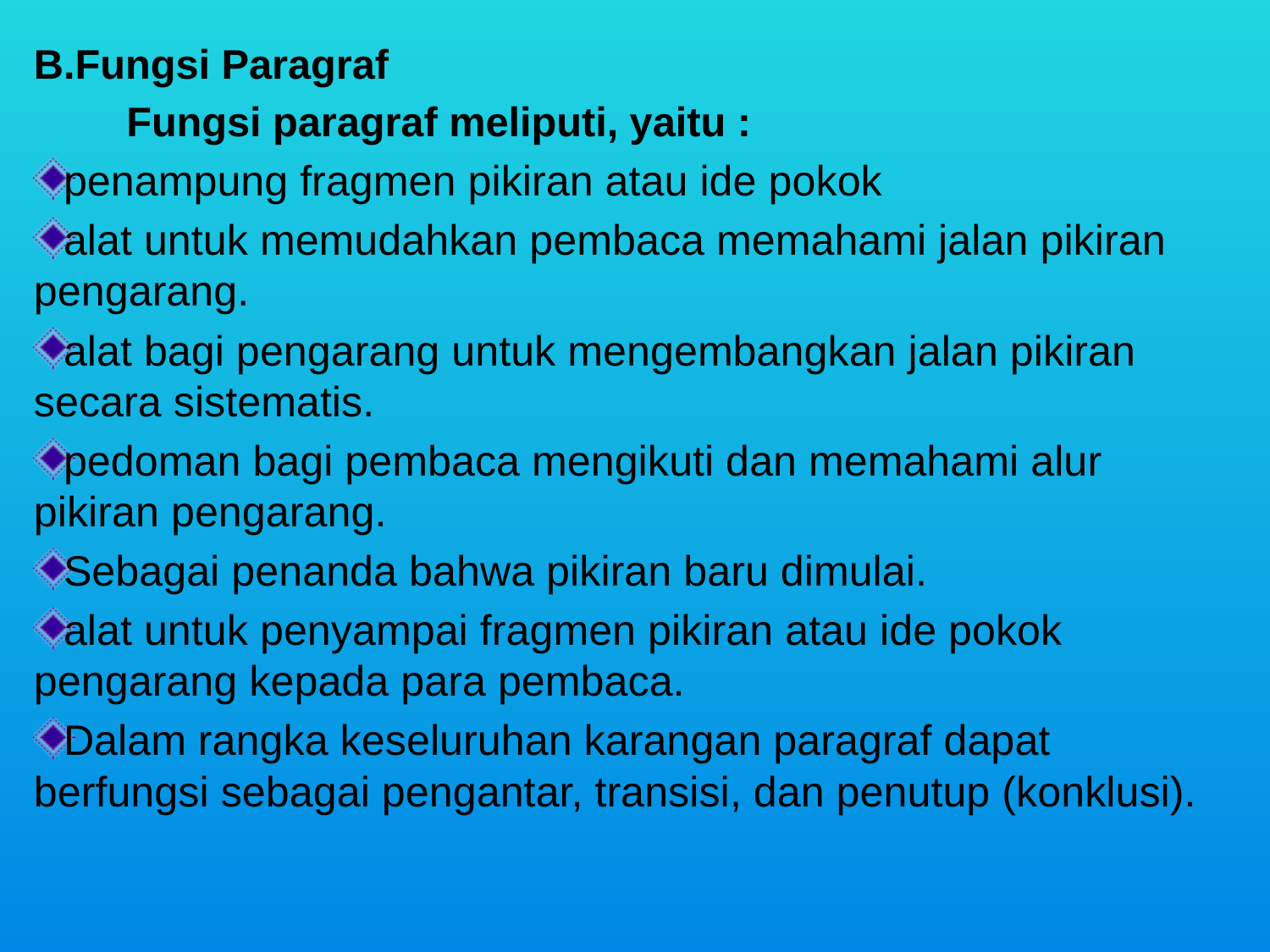

B.Fungsi Paragraf
	Fungsi paragraf meliputi, yaitu :
penampung fragmen pikiran atau ide pokok
alat untuk memudahkan pembaca memahami jalan pikiran pengarang.
alat bagi pengarang untuk mengembangkan jalan pikiran secara sistematis.
pedoman bagi pembaca mengikuti dan memahami alur pikiran pengarang.
Sebagai penanda bahwa pikiran baru dimulai.
alat untuk penyampai fragmen pikiran atau ide pokok pengarang kepada para pembaca.
Dalam rangka keseluruhan karangan paragraf dapat berfungsi sebagai pengantar, transisi, dan penutup (konklusi).